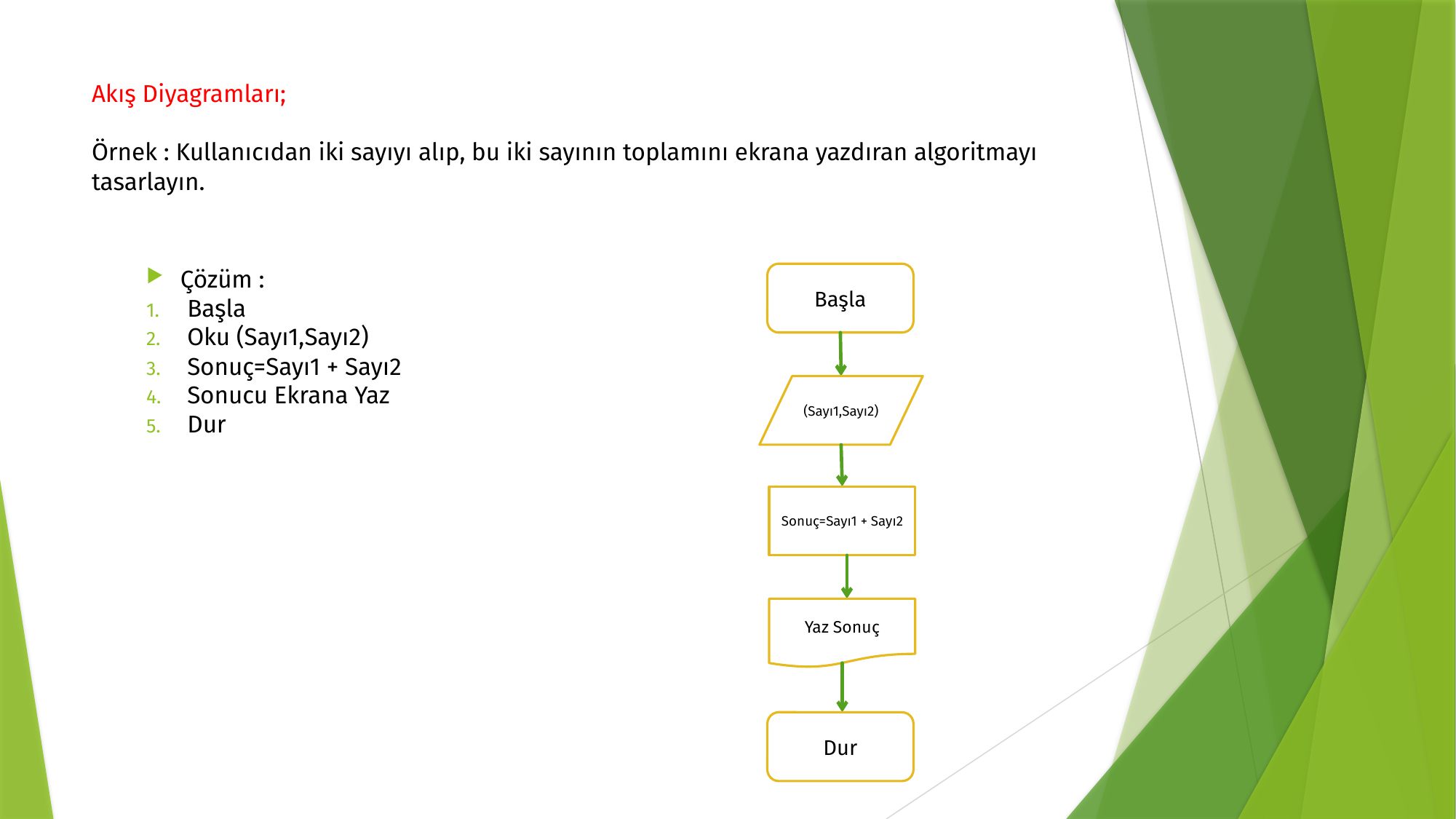

# Akış Diyagramları; Örnek : Kullanıcıdan iki sayıyı alıp, bu iki sayının toplamını ekrana yazdıran algoritmayı tasarlayın.
Çözüm :
Başla
Oku (Sayı1,Sayı2)
Sonuç=Sayı1 + Sayı2
Sonucu Ekrana Yaz
Dur

Başla
(Sayı1,Sayı2)
Sonuç=Sayı1 + Sayı2
Yaz Sonuç
Dur